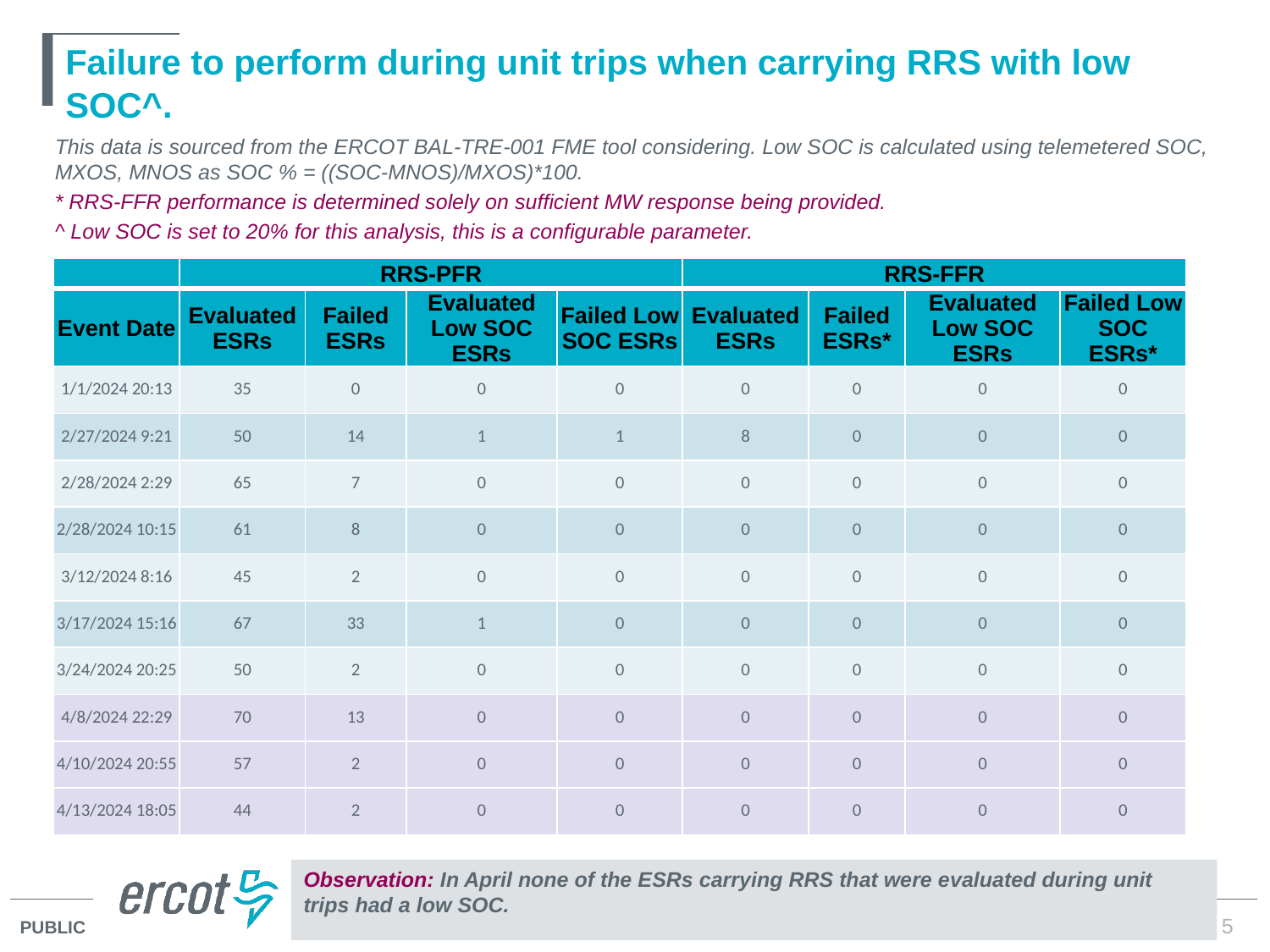

# Failure to perform during unit trips when carrying RRS with low SOC^.
This data is sourced from the ERCOT BAL-TRE-001 FME tool considering. Low SOC is calculated using telemetered SOC, MXOS, MNOS as SOC % = ((SOC-MNOS)/MXOS)*100.
* RRS-FFR performance is determined solely on sufficient MW response being provided.
^ Low SOC is set to 20% for this analysis, this is a configurable parameter.

|  | RRS-PFR |  | RRS-FFR |  | RRS-FFR |  |  |  |
| --- | --- | --- | --- | --- | --- | --- | --- | --- |
| Event Date | Evaluated ESRs | Failed ESRs | Evaluated Low SOC ESRs | Failed Low SOC ESRs | Evaluated ESRs | Failed ESRs\* | Evaluated Low SOC ESRs | Failed Low SOC ESRs\* |
| 1/1/2024 20:13 | 35 | 0 | 0 | 0 | 0 | 0 | 0 | 0 |
| 2/27/2024 9:21 | 50 | 14 | 1 | 1 | 8 | 0 | 0 | 0 |
| 2/28/2024 2:29 | 65 | 7 | 0 | 0 | 0 | 0 | 0 | 0 |
| 2/28/2024 10:15 | 61 | 8 | 0 | 0 | 0 | 0 | 0 | 0 |
| 3/12/2024 8:16 | 45 | 2 | 0 | 0 | 0 | 0 | 0 | 0 |
| 3/17/2024 15:16 | 67 | 33 | 1 | 0 | 0 | 0 | 0 | 0 |
| 3/24/2024 20:25 | 50 | 2 | 0 | 0 | 0 | 0 | 0 | 0 |
| 4/8/2024 22:29 | 70 | 13 | 0 | 0 | 0 | 0 | 0 | 0 |
| 4/10/2024 20:55 | 57 | 2 | 0 | 0 | 0 | 0 | 0 | 0 |
| 4/13/2024 18:05 | 44 | 2 | 0 | 0 | 0 | 0 | 0 | 0 |
Observation: In April none of the ESRs carrying RRS that were evaluated during unit trips had a low SOC.
5